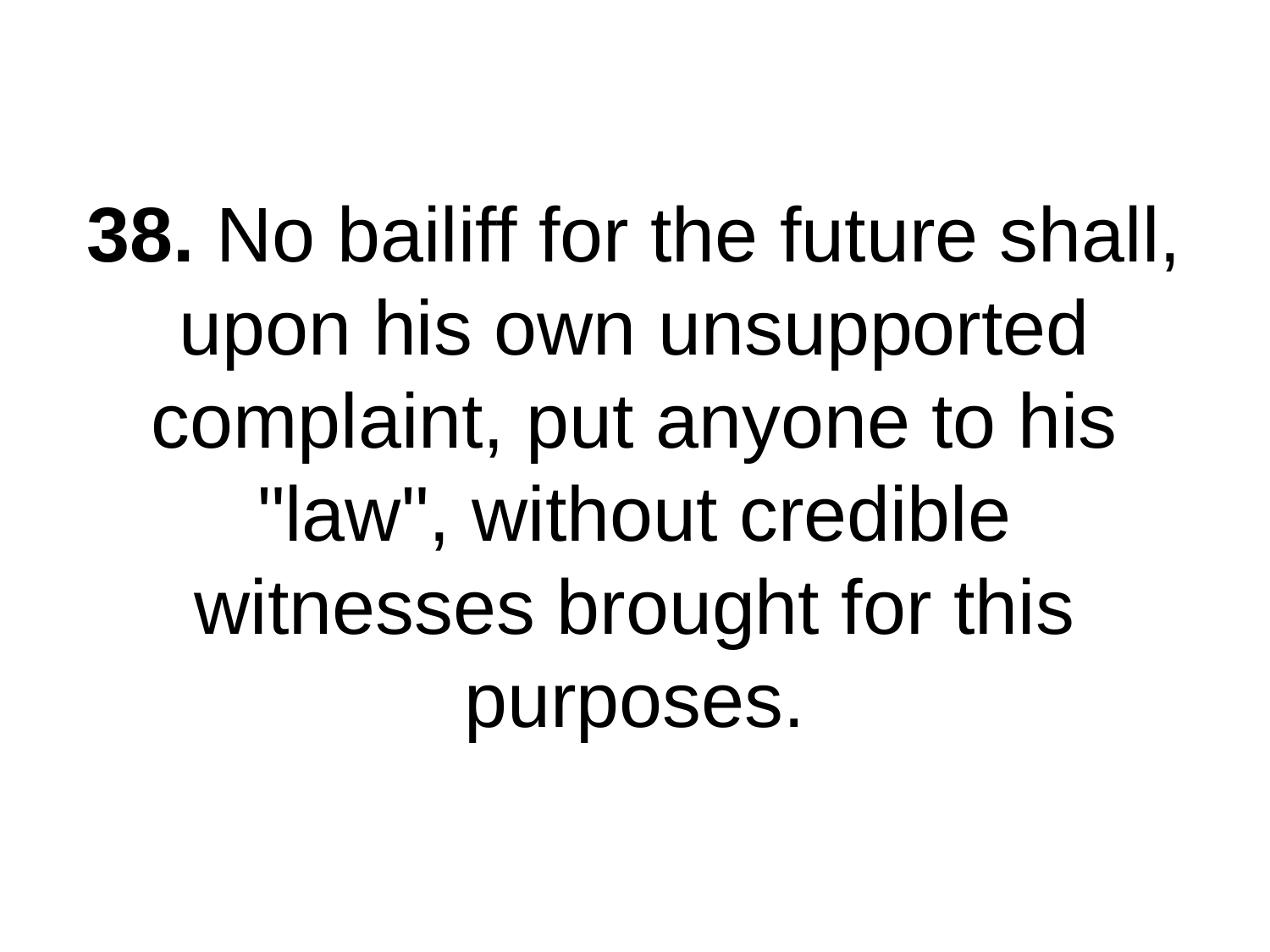

# 38. No bailiff for the future shall, upon his own unsupported complaint, put anyone to his "law", without credible witnesses brought for this purposes.